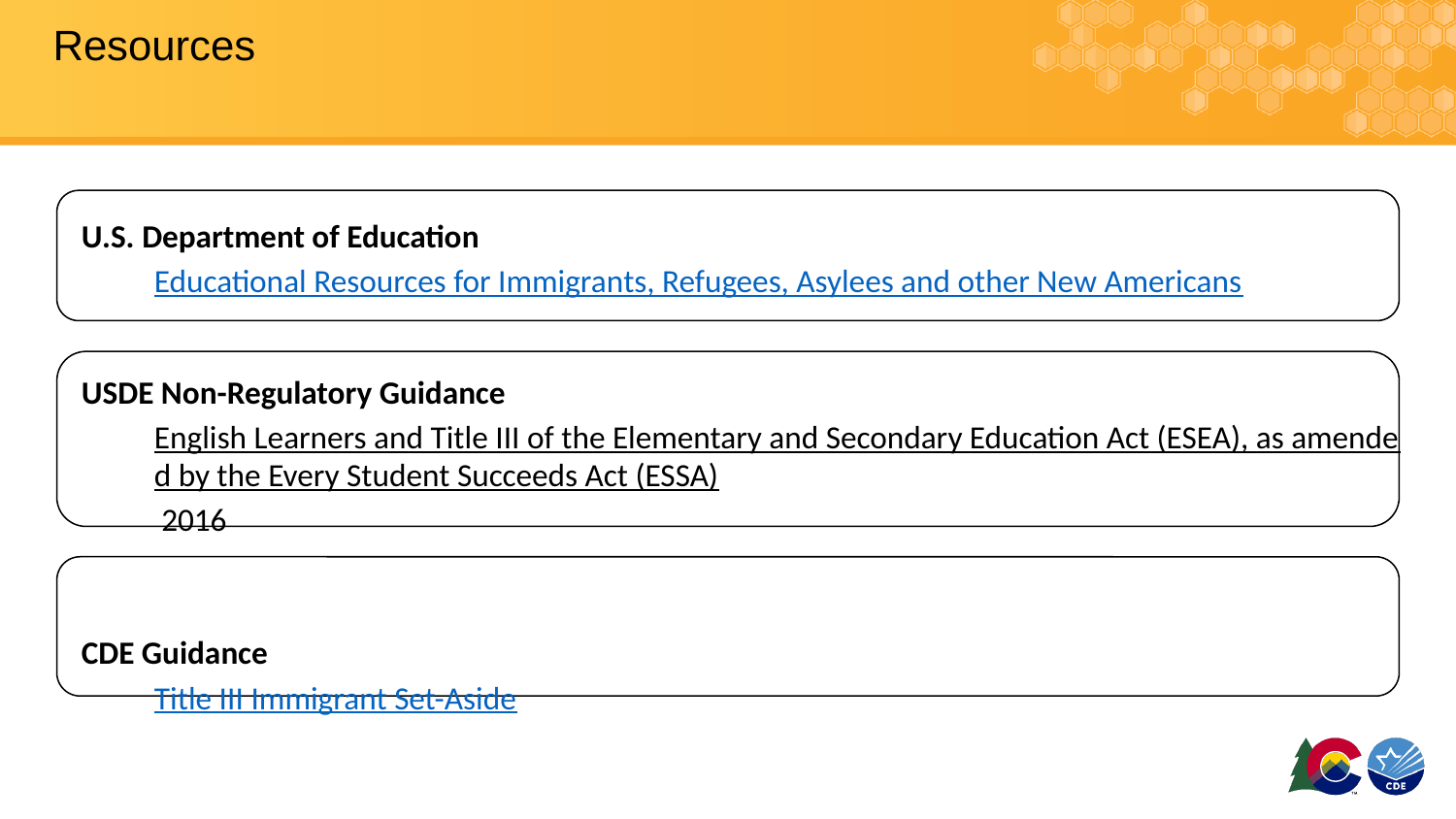

# Resources
U.S. Department of Education
Educational Resources for Immigrants, Refugees, Asylees and other New Americans

USDE Non-Regulatory Guidance
English Learners and Title III of the Elementary and Secondary Education Act (ESEA), as amended by the Every Student Succeeds Act (ESSA) 2016

CDE Guidance
Title III Immigrant Set-Aside